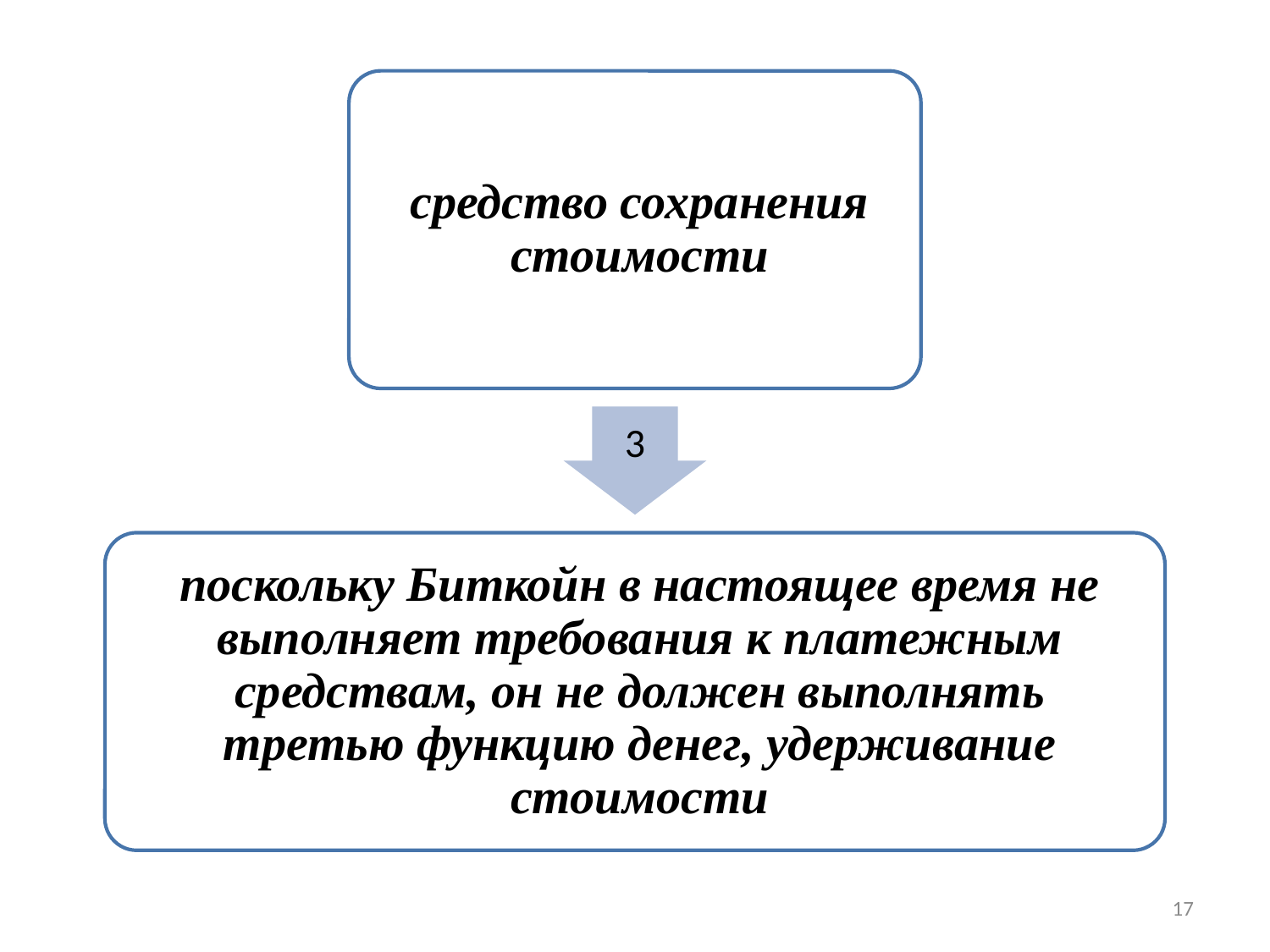

средство сохранения стоимости
3
поскольку Биткойн в настоящее время не выполняет требования к платежным средствам, он не должен выполнять третью функцию денег, удерживание стоимости
17